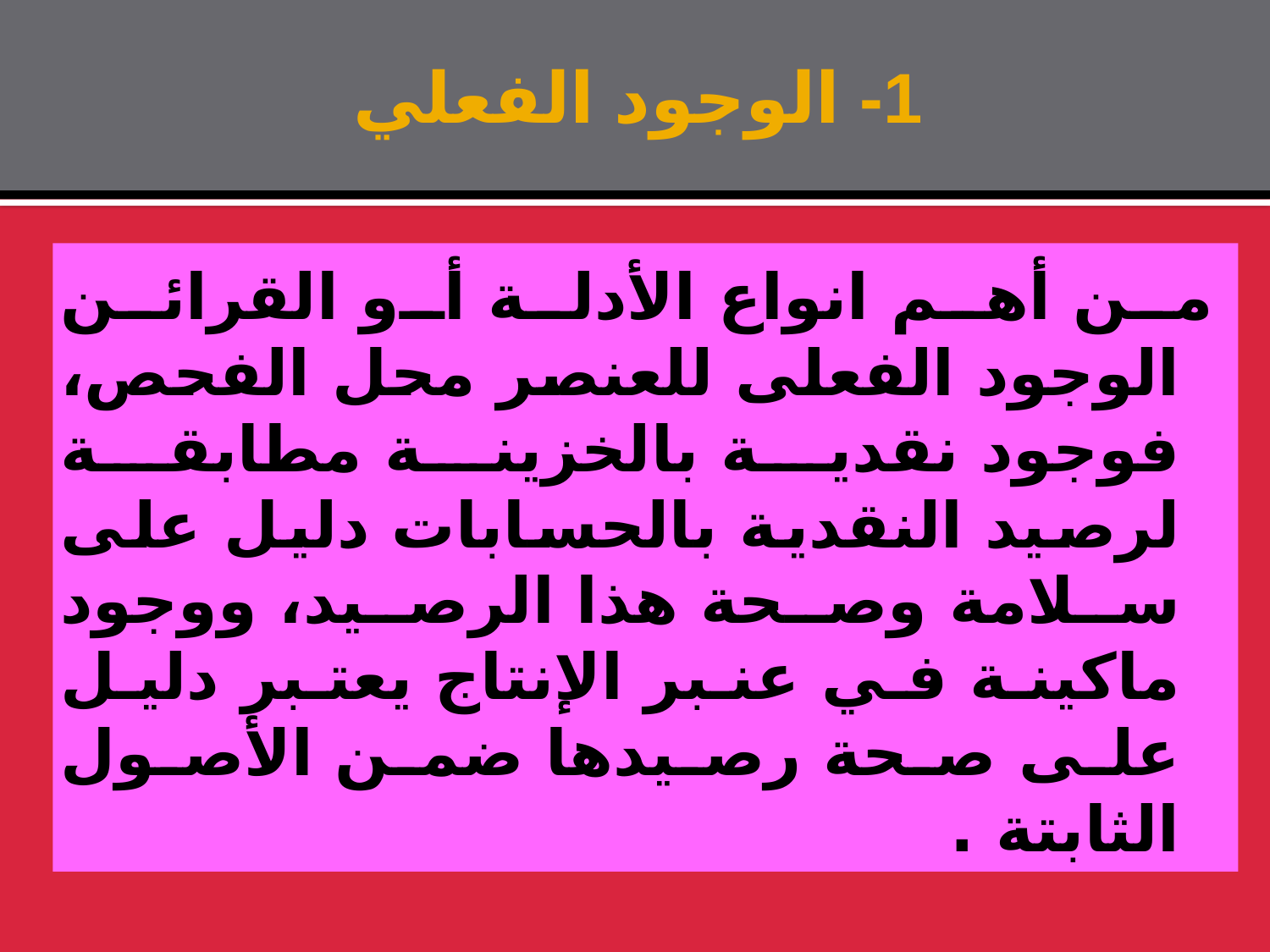

# 1- الوجود الفعلي
من أهم انواع الأدلة أو القرائن الوجود الفعلى للعنصر محل الفحص، فوجود نقدية بالخزينة مطابقة لرصيد النقدية بالحسابات دليل على سلامة وصحة هذا الرصيد، ووجود ماكينة في عنبر الإنتاج يعتبر دليل على صحة رصيدها ضمن الأصول الثابتة .